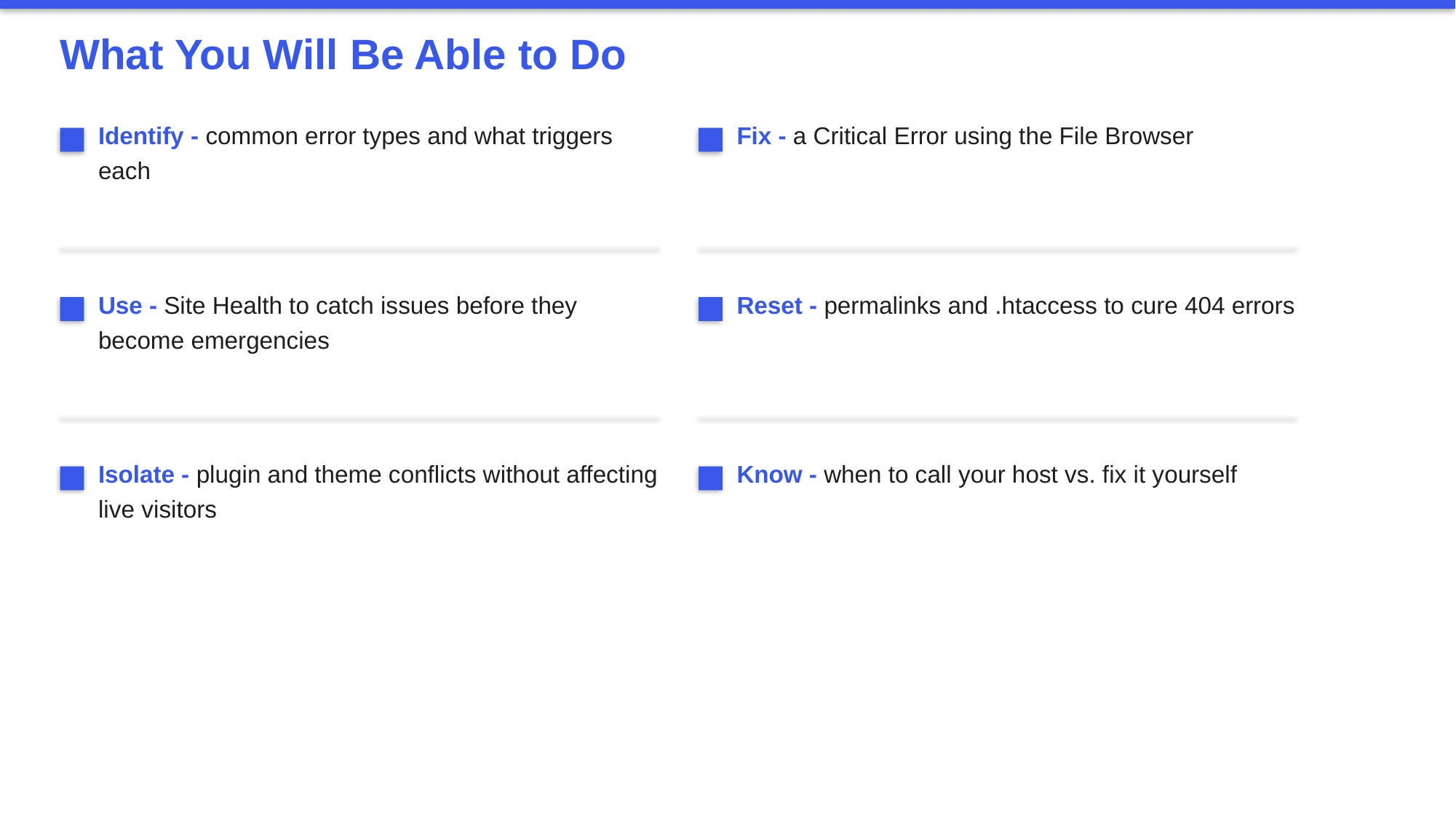

What You Will Be Able to Do
Identify - common error types and what triggers each
Fix - a Critical Error using the File Browser

Use - Site Health to catch issues before they become emergencies
Reset - permalinks and .htaccess to cure 404 errors

Isolate - plugin and theme conflicts without affecting live visitors
Know - when to call your host vs. fix it yourself